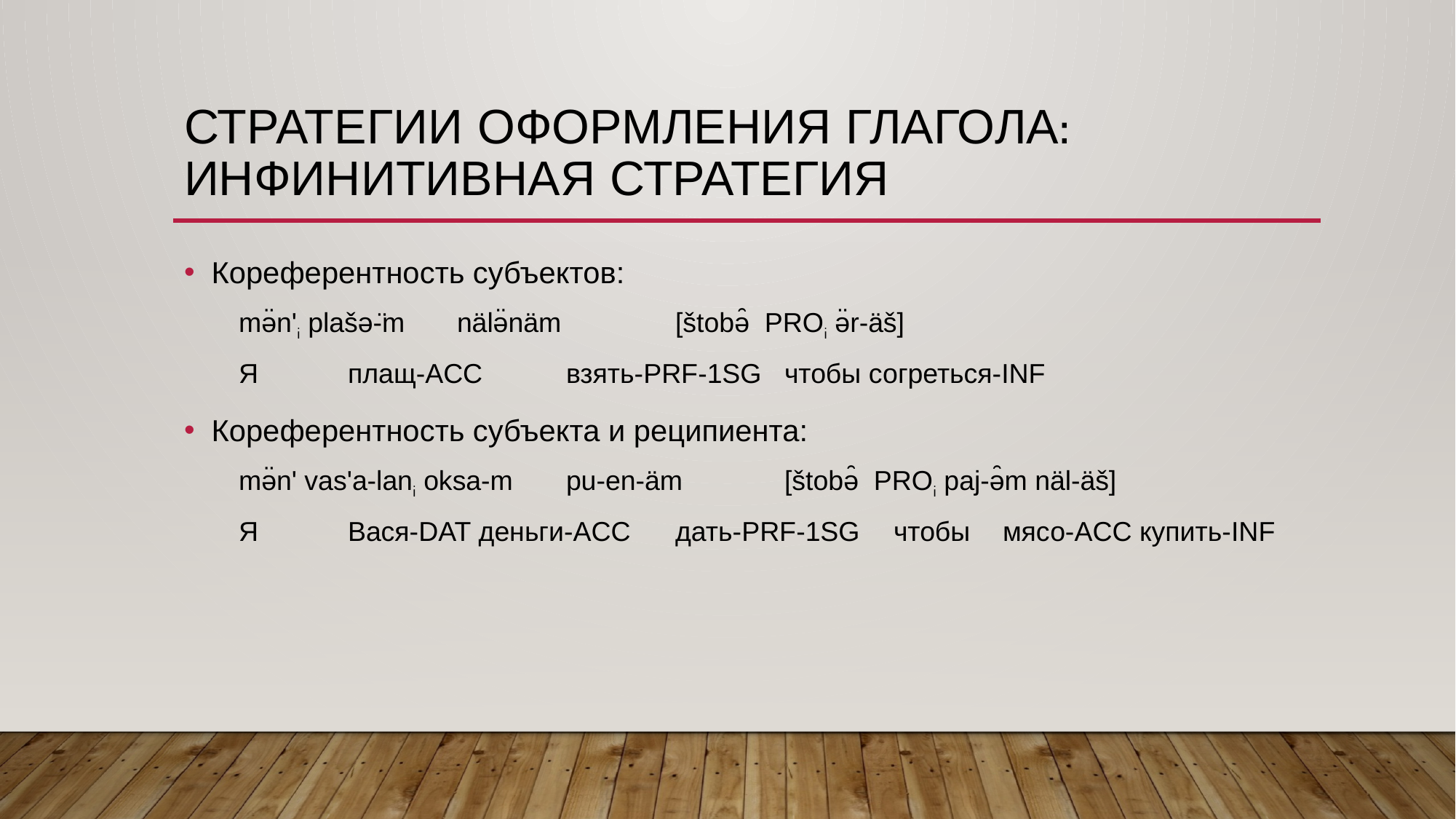

# Стратегии оформления глагола: Инфинитивная стратегия
Кореферентность субъектов:
mə̈n'i plašə-̈m 	nälə̈näm 	[štobə̑  PROi ə̈r-äš]
Я 	плащ-ACC	взять-PRF-1SG	чтобы согреться-INF
Кореферентность субъекта и реципиента:
mə̈n' vas'a-lani oksa-m 	pu-en-äm 	[štobə̑  PROi paj-ə̑m näl-äš]
Я 	Вася-DAT деньги-ACC	дать-PRF-1SG	чтобы 	мясо-ACC купить-INF